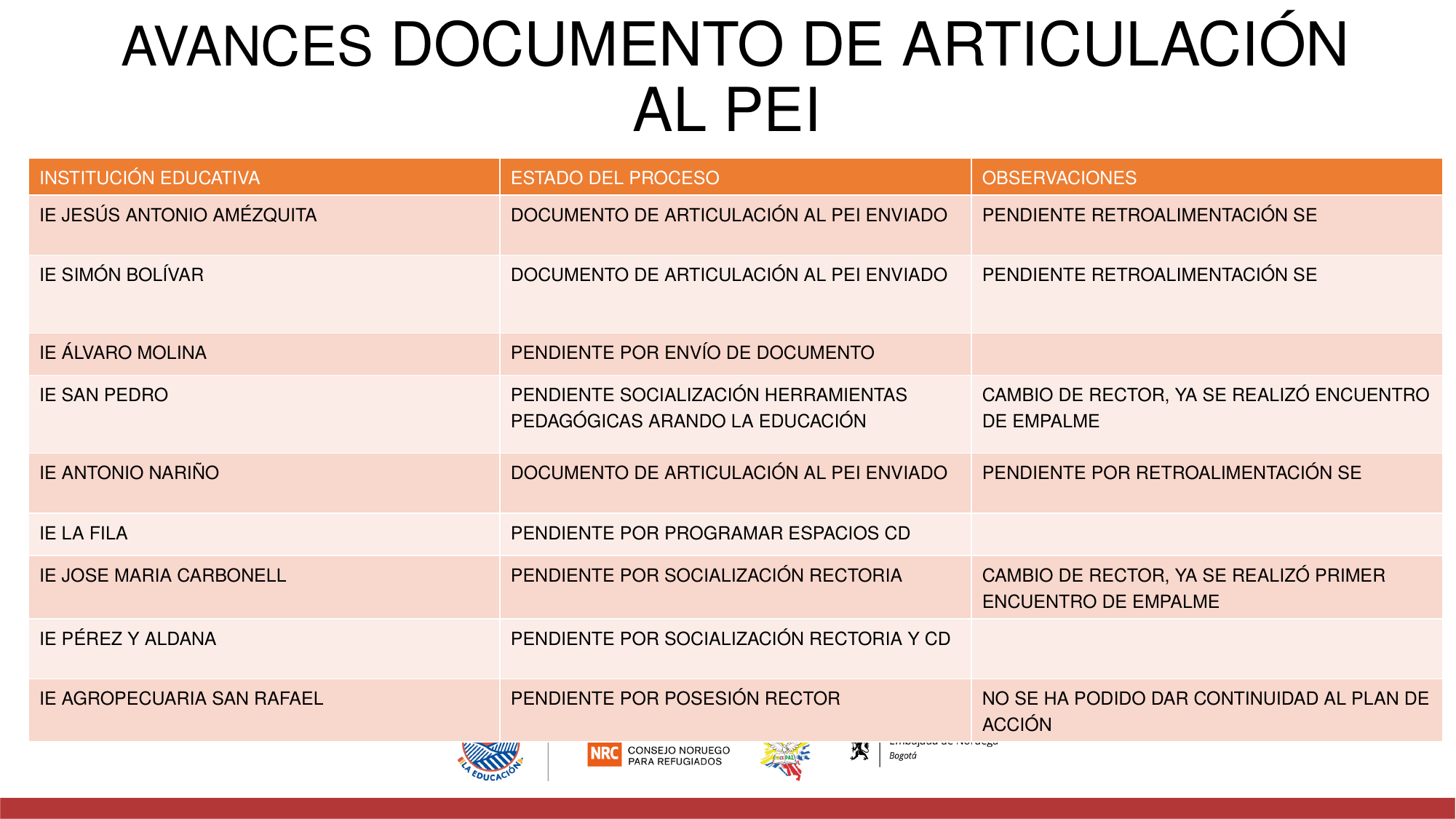

# AVANCES DOCUMENTO DE ARTICULACIÓN AL PEI
| INSTITUCIÓN EDUCATIVA | ESTADO DEL PROCESO | OBSERVACIONES |
| --- | --- | --- |
| IE JESÚS ANTONIO AMÉZQUITA | DOCUMENTO DE ARTICULACIÓN AL PEI ENVIADO | PENDIENTE RETROALIMENTACIÓN SE |
| IE SIMÓN BOLÍVAR | DOCUMENTO DE ARTICULACIÓN AL PEI ENVIADO | PENDIENTE RETROALIMENTACIÓN SE |
| IE ÁLVARO MOLINA | PENDIENTE POR ENVÍO DE DOCUMENTO |  |
| IE SAN PEDRO | PENDIENTE SOCIALIZACIÓN HERRAMIENTAS PEDAGÓGICAS ARANDO LA EDUCACIÓN | CAMBIO DE RECTOR, YA SE REALIZÓ ENCUENTRO DE EMPALME |
| IE ANTONIO NARIÑO | DOCUMENTO DE ARTICULACIÓN AL PEI ENVIADO | PENDIENTE POR RETROALIMENTACIÓN SE |
| IE LA FILA | PENDIENTE POR PROGRAMAR ESPACIOS CD |  |
| IE JOSE MARIA CARBONELL | PENDIENTE POR SOCIALIZACIÓN RECTORIA | CAMBIO DE RECTOR, YA SE REALIZÓ PRIMER ENCUENTRO DE EMPALME |
| IE PÉREZ Y ALDANA | PENDIENTE POR SOCIALIZACIÓN RECTORIA Y CD |  |
| IE AGROPECUARIA SAN RAFAEL | PENDIENTE POR POSESIÓN RECTOR | NO SE HA PODIDO DAR CONTINUIDAD AL PLAN DE ACCIÓN |